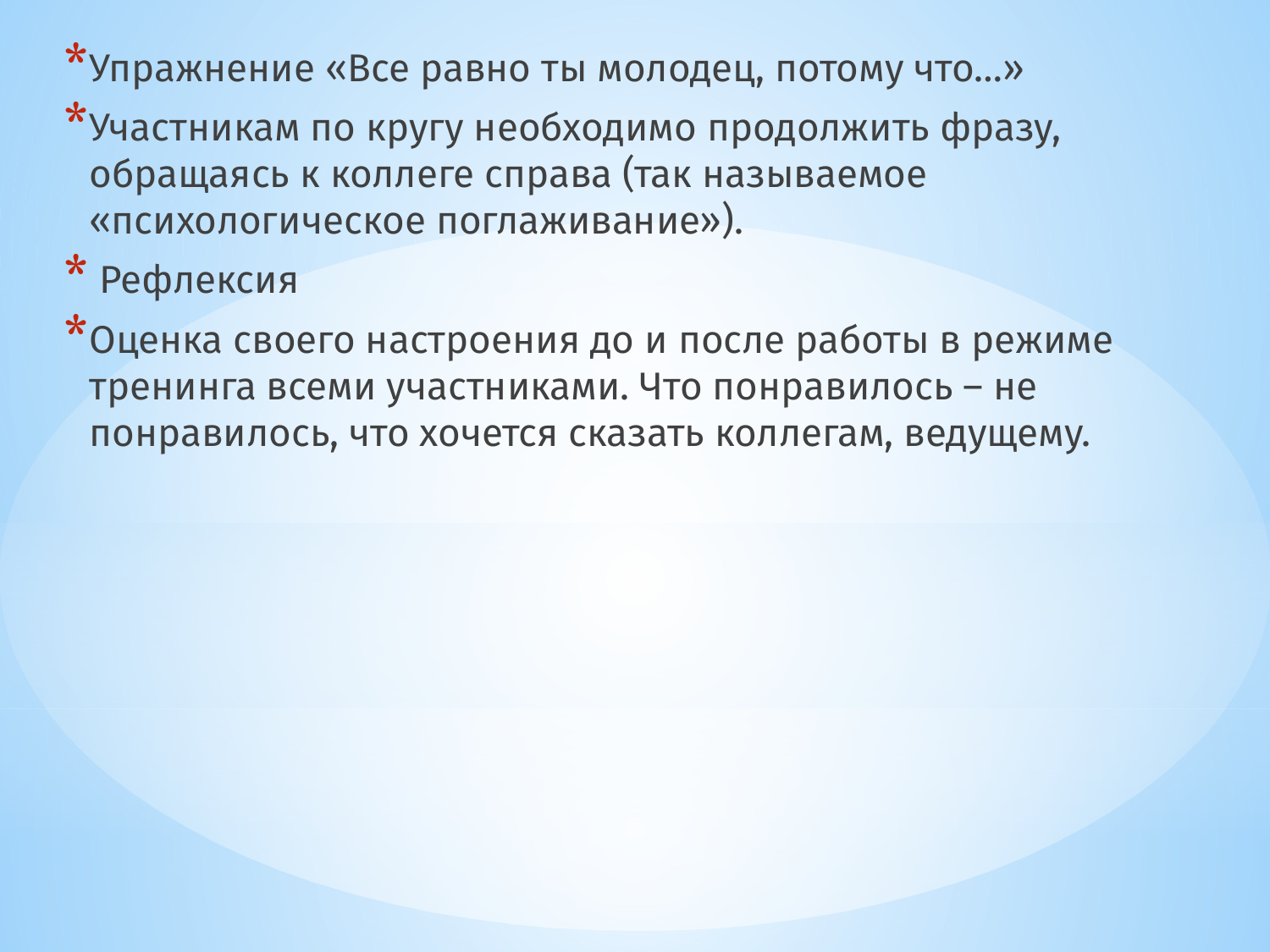

Упражнение «Все равно ты молодец, потому что…»
Участникам по кругу необходимо продолжить фразу, обращаясь к коллеге справа (так называемое «психологическое поглаживание»).
 Рефлексия
Оценка своего настроения до и после работы в режиме тренинга всеми участниками. Что понравилось – не понравилось, что хочется сказать коллегам, ведущему.

#